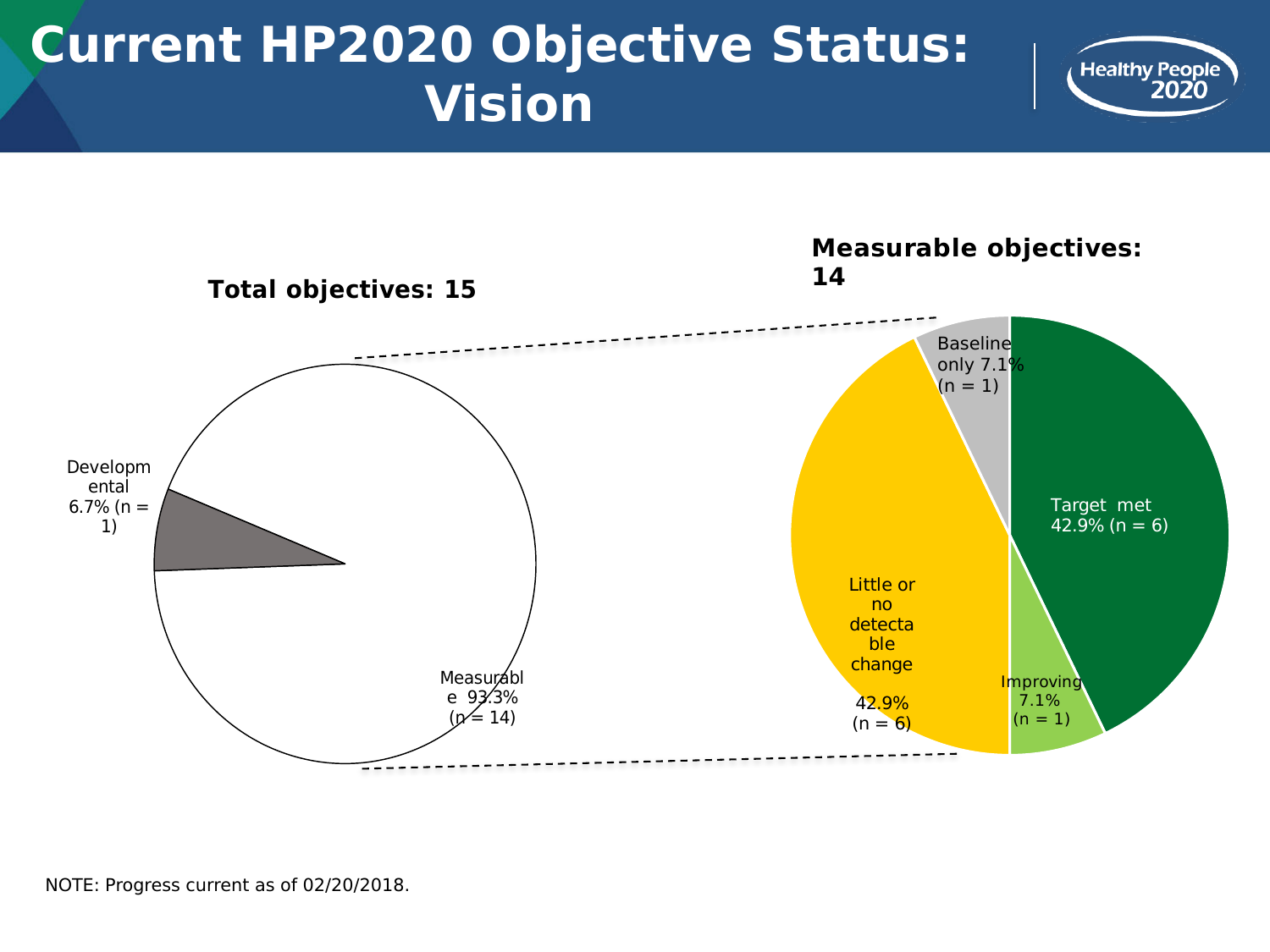

# Current HP2020 Objective Status: Vision

### Chart

| Category | Column1 | Column2 | Column3 |
|---|---|---|---|
| Target met or exceeded | 6.0 | 42.857142857142854 | 43.0 |
| Improving | 1.0 | 7.142857142857142 | 7.0 |
| Little or no detectable change | 6.0 | 42.857142857142854 | 43.0 |
| Getting worse | 0.0 | 0.0 | 0.0 |
| Baseline only | 1.0 | 7.142857142857142 | 7.0 |
| Informational | 0.0 | 0.0 | 0.0 |

### Chart

| Category | Column1 | Column2 | Column3 |
|---|---|---|---|
| Measurable | 14.0 | 31.818181818181817 | 97.7 |
| Archived | None | 0.0 | 2.3 |
| Developmental | 1.0 | 2.272727272727273 | 0.0 |
Baseline only 7.1% (n = 1)
NOTE: Progress current as of 02/20/2018.